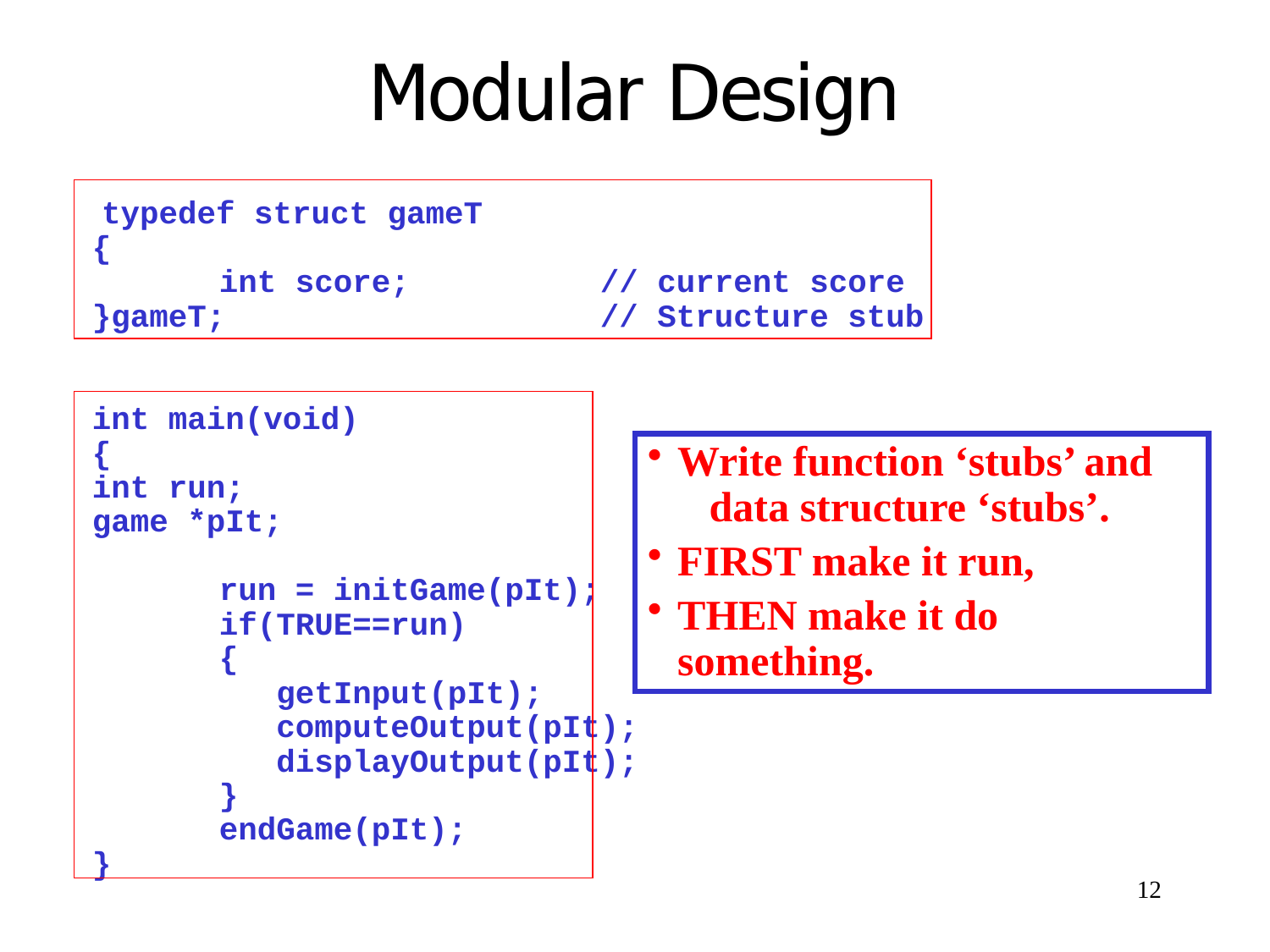

# Modular Design

   typedef struct gameT
{
	int score;		// current score
}gameT;			// Structure stub
int main(void)
{
int run;
game *pIt;
	run = initGame(pIt);
	if(TRUE==run)
	{
	   getInput(pIt);
	   computeOutput(pIt);
	   displayOutput(pIt);
	}
	endGame(pIt);
}

Write function ‘stubs’ and
   data structure ‘stubs’.
FIRST make it run,
THEN make it do something.
12